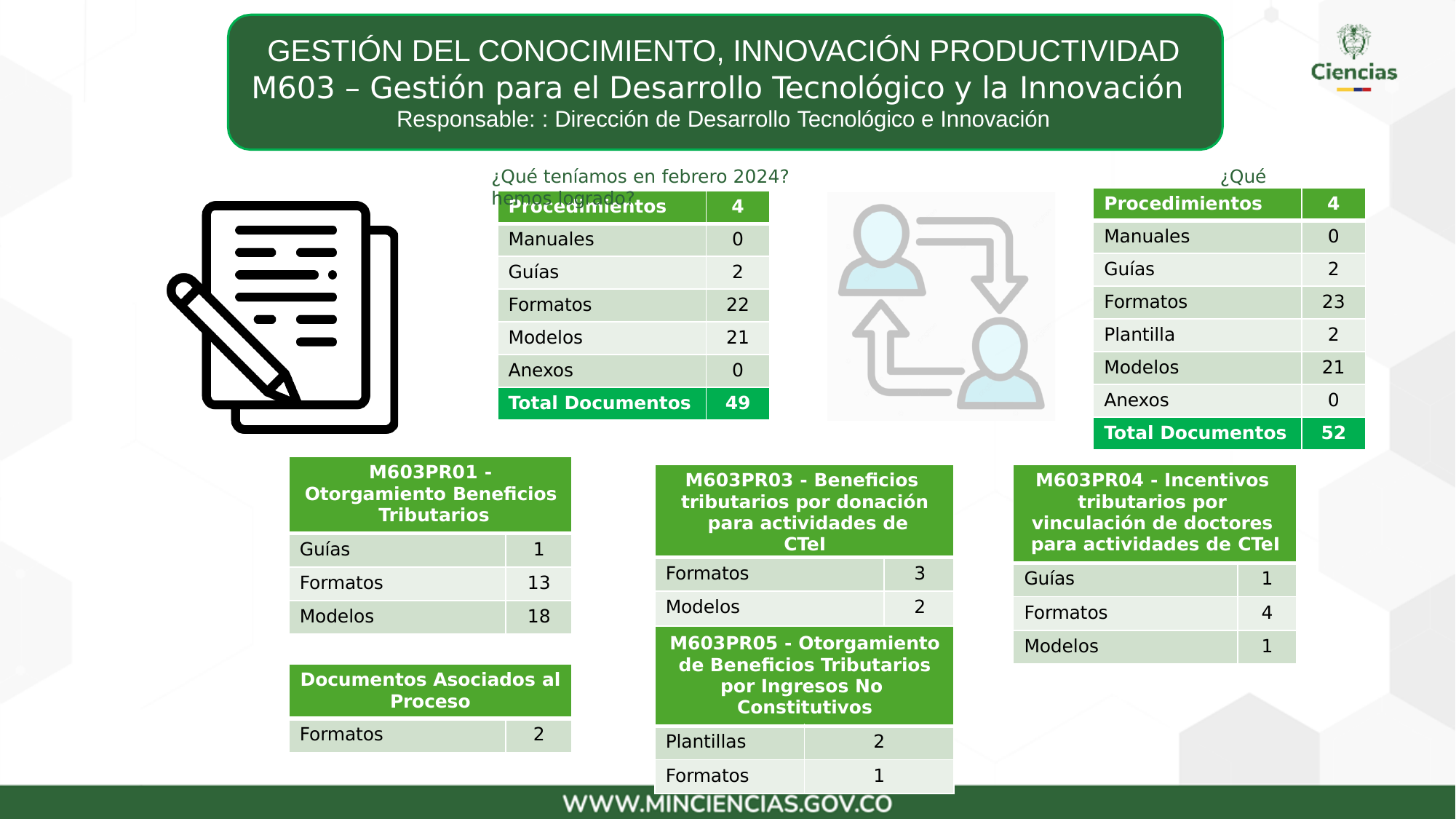

# GESTIÓN DEL CONOCIMIENTO, INNOVACIÓN PRODUCTIVIDAD
M603 – Gestión para el Desarrollo Tecnológico y la Innovación
Responsable: : Dirección de Desarrollo Tecnológico e Innovación

¿Qué teníamos en febrero 2024?	¿Qué hemos logrado?
| Procedimientos | 4 |
| --- | --- |
| Manuales | 0 |
| Guías | 2 |
| Formatos | 23 |
| Plantilla | 2 |
| Modelos | 21 |
| Anexos | 0 |
| Total Documentos | 52 |
| Procedimientos | 4 |
| --- | --- |
| Manuales | 0 |
| Guías | 2 |
| Formatos | 22 |
| Modelos | 21 |
| Anexos | 0 |
| Total Documentos | 49 |

| M603PR01 - Otorgamiento Beneficios Tributarios |  |
| --- | --- |
| Guías | 1 |
| Formatos | 13 |
| Modelos | 18 |
| M603PR03 - Beneficios tributarios por donación para actividades de CTeI |  |  |
| --- | --- | --- |
| Formatos |  | 3 |
| Modelos |  | 2 |
| M603PR05 - Otorgamiento de Beneficios Tributarios por Ingresos No Constitutivos |  |  |
| Plantillas | 2 |  |
| Formatos | 1 |  |
| M603PR04 - Incentivos tributarios por vinculación de doctores para actividades de CTeI |  |
| --- | --- |
| Guías | 1 |
| Formatos | 4 |
| Modelos | 1 |
| Documentos Asociados al Proceso |  |
| --- | --- |
| Formatos | 2 |